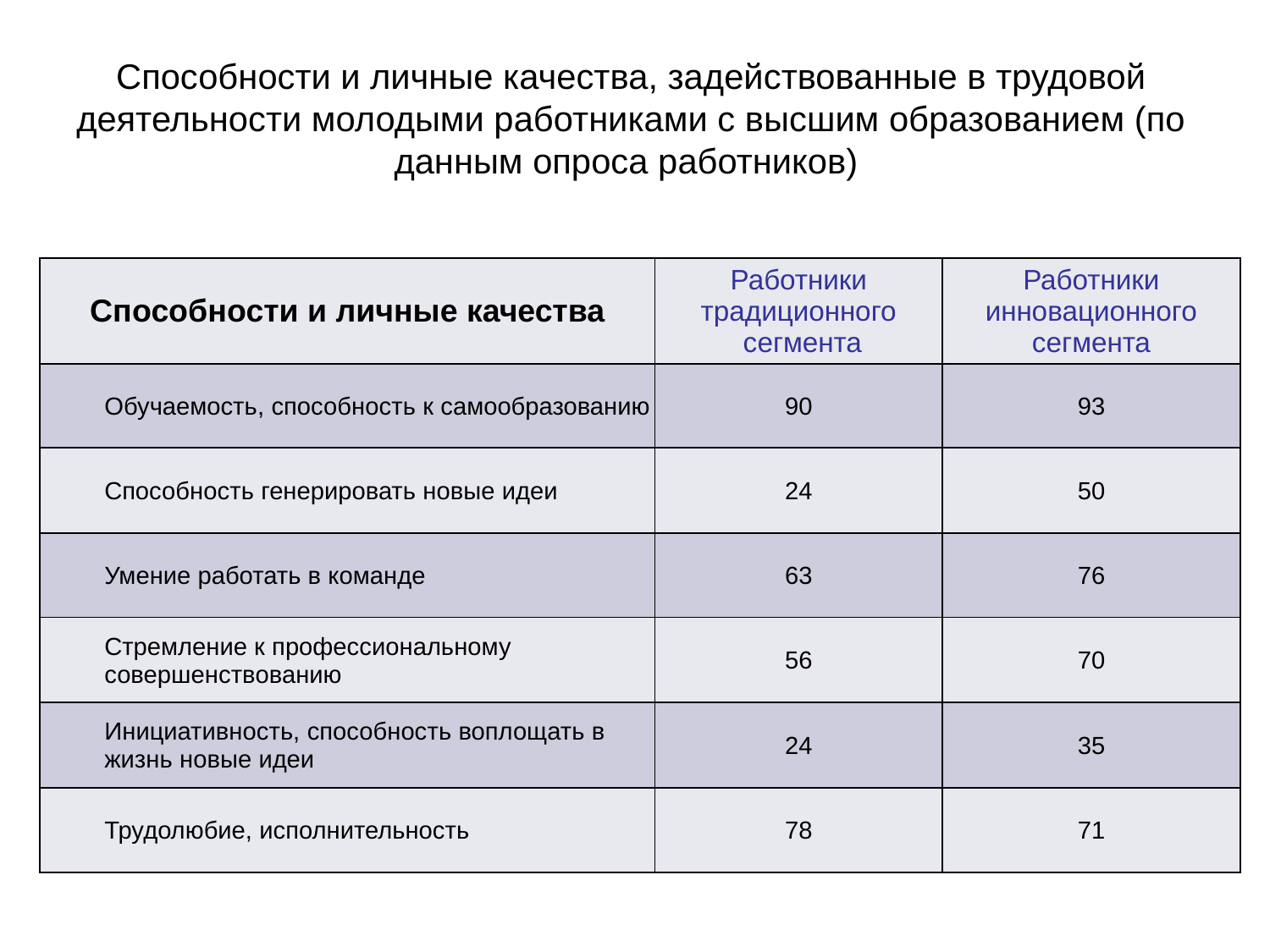

# Способности и личные качества, задействованные в трудовой деятельности молодыми работниками с высшим образованием (по данным опроса работников)
| Способности и личные качества | Работники традиционного сегмента | Работники инновационного сегмента |
| --- | --- | --- |
| Обучаемость, способность к самообразованию | 90 | 93 |
| Способность генерировать новые идеи | 24 | 50 |
| Умение работать в команде | 63 | 76 |
| Стремление к профессиональному совершенствованию | 56 | 70 |
| Инициативность, способность воплощать в жизнь новые идеи | 24 | 35 |
| Трудолюбие, исполнительность | 78 | 71 |